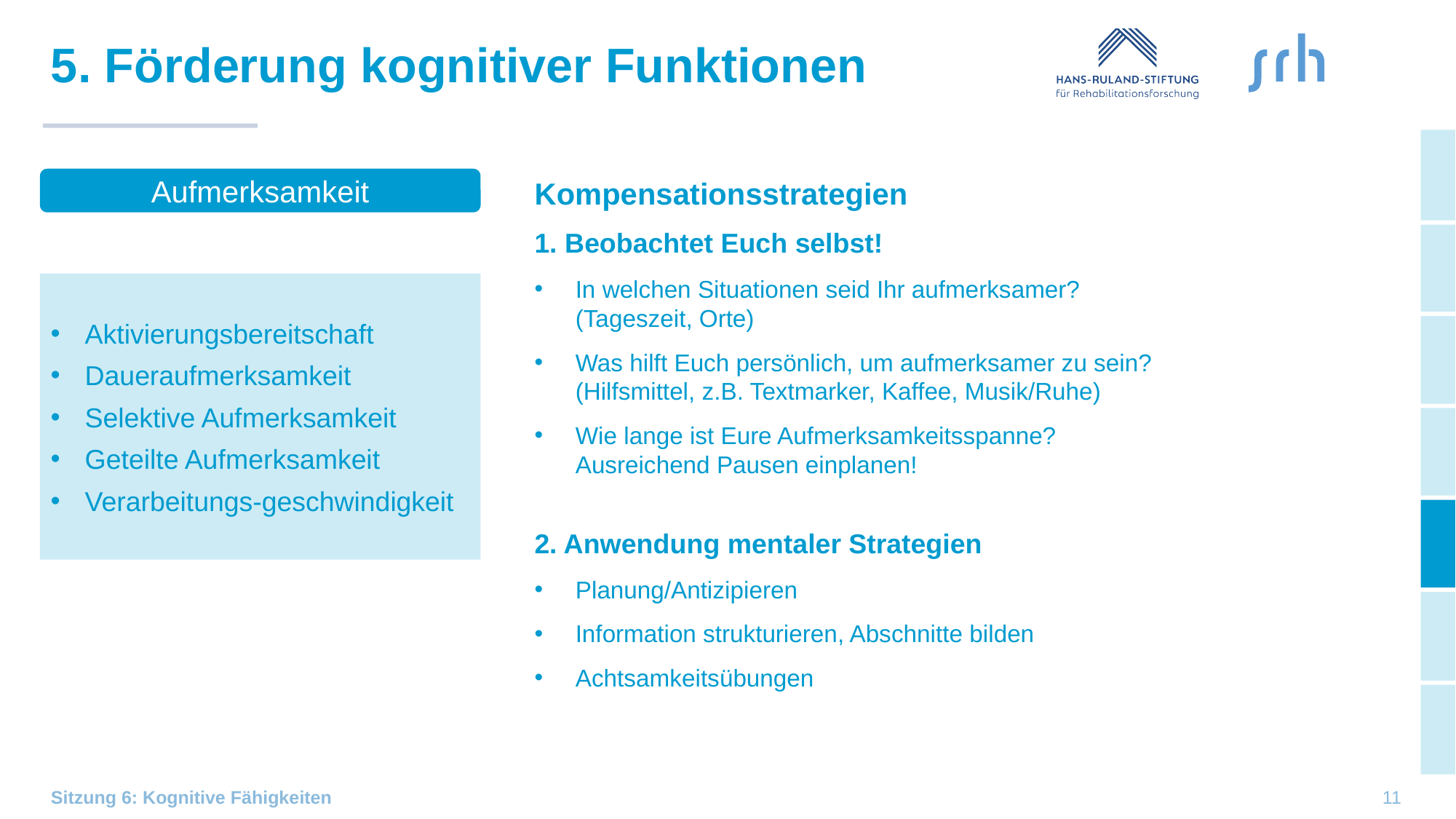

# 5. Förderung kognitiver Funktionen
Aufmerksamkeit
Kompensationsstrategien
1. Beobachtet Euch selbst!
In welchen Situationen seid Ihr aufmerksamer?
(Tageszeit, Orte)
Was hilft Euch persönlich, um aufmerksamer zu sein?
(Hilfsmittel, z.B. Textmarker, Kaffee, Musik/Ruhe)
Wie lange ist Eure Aufmerksamkeitsspanne?
Ausreichend Pausen einplanen!
2. Anwendung mentaler Strategien
Planung/Antizipieren
Information strukturieren, Abschnitte bilden
Achtsamkeitsübungen

Aktivierungsbereitschaft
Daueraufmerksamkeit
Selektive Aufmerksamkeit
Geteilte Aufmerksamkeit
Verarbeitungs-geschwindigkeit
11
Sitzung 6: Kognitive Fähigkeiten